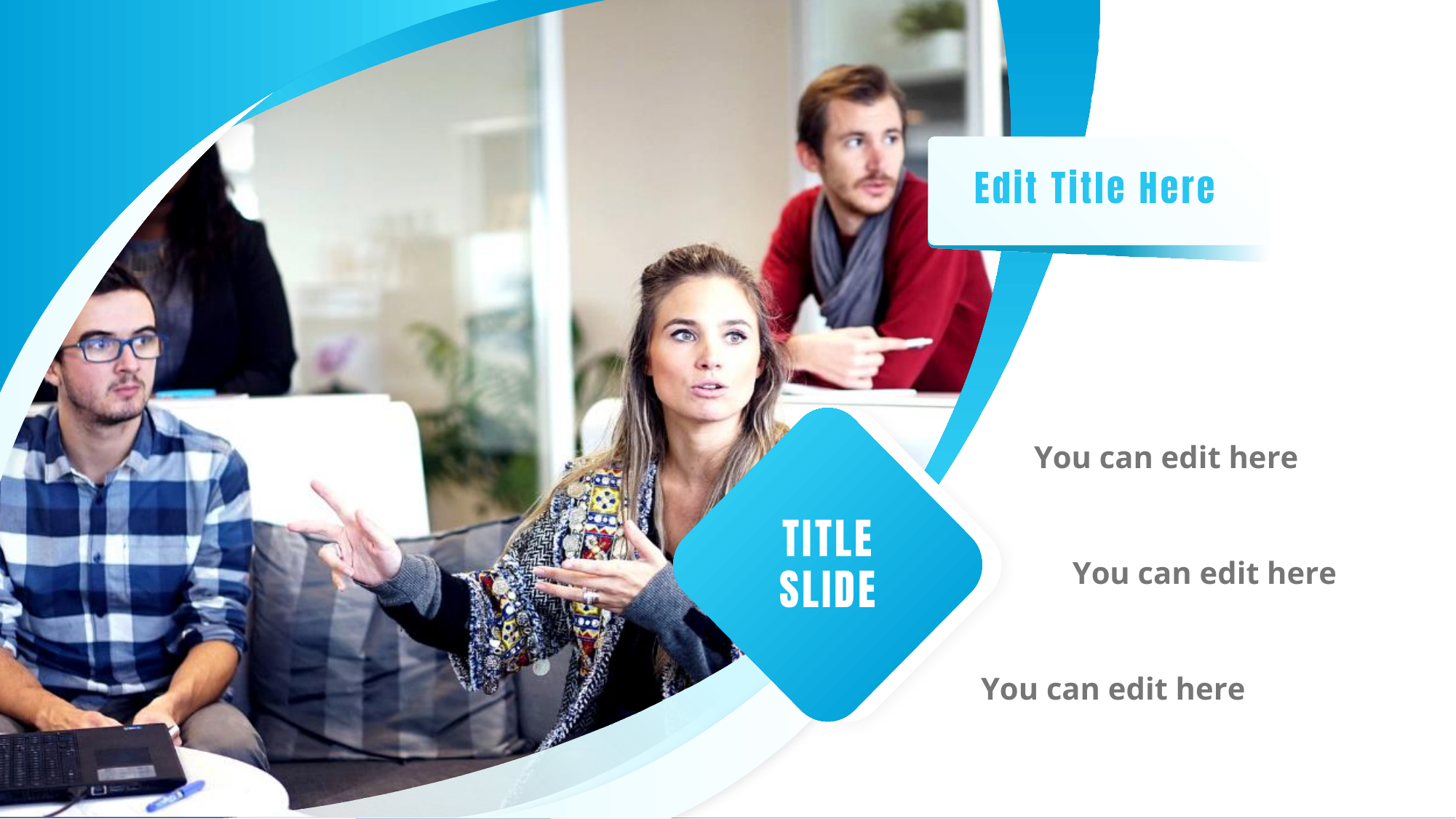

Edit Title Here

You can edit here

TITLE
SLIDE

You can edit here
You can edit here